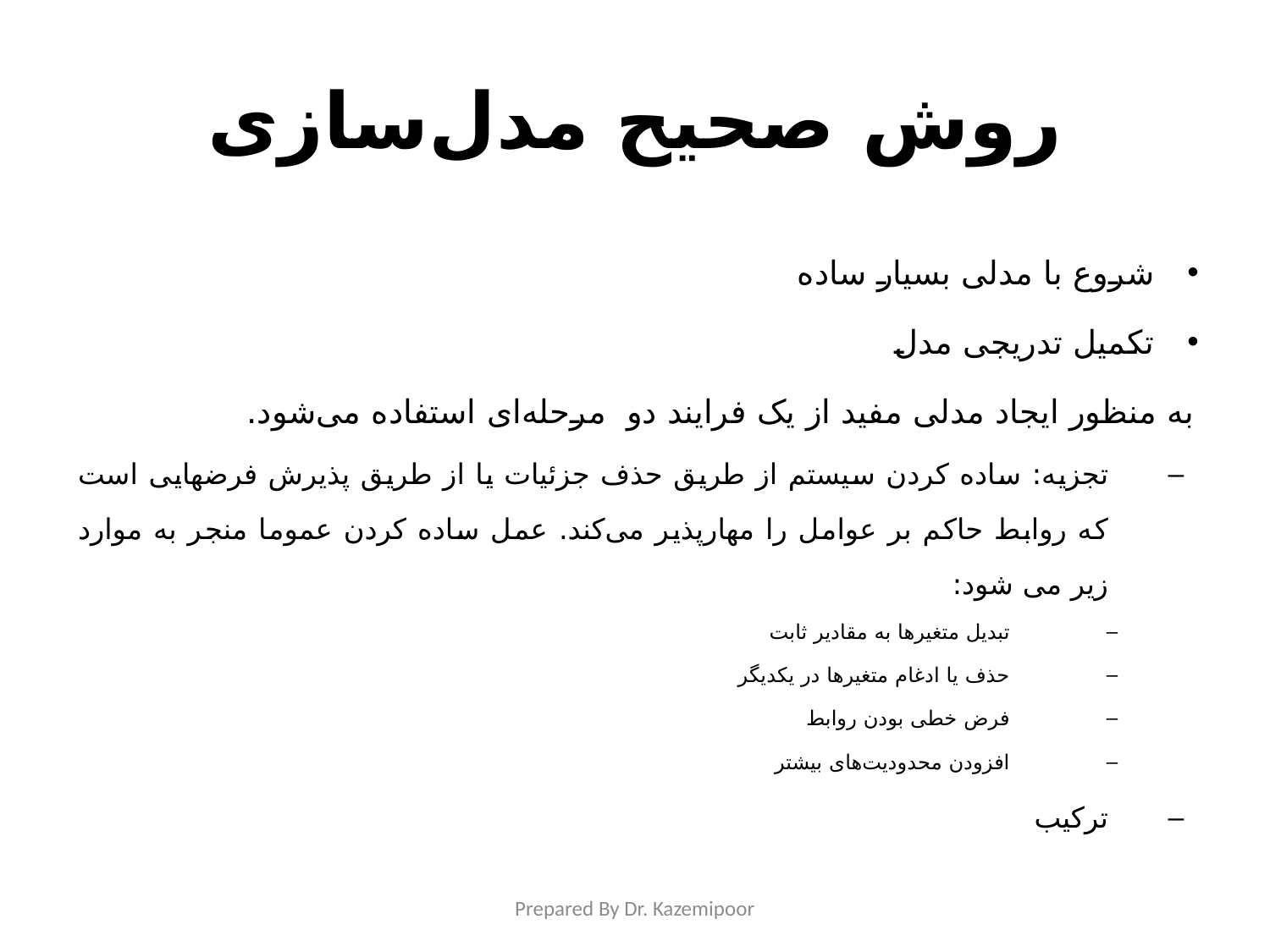

# روش صحیح مدل‌سازی
شروع با مدلی بسیار ساده
تکمیل تدریجی مدل
به منظور ایجاد مدلی مفید از یک فرایند دو  مرحله‌ای استفاده می‌شود.
تجزیه: ساده کردن سیستم از طریق حذف جزئیات یا از طریق پذیرش فرضهایی است که روابط حاکم بر عوامل را مهارپذیر می‌کند. عمل ساده کردن عموما منجر به موارد زیر می شود:
تبدیل متغیرها به مقادیر ثابت
حذف یا ادغام متغیرها در یکدیگر
فرض خطی بودن روابط
افزودن محدودیت‌های بیشتر
ترکیب
Prepared By Dr. Kazemipoor